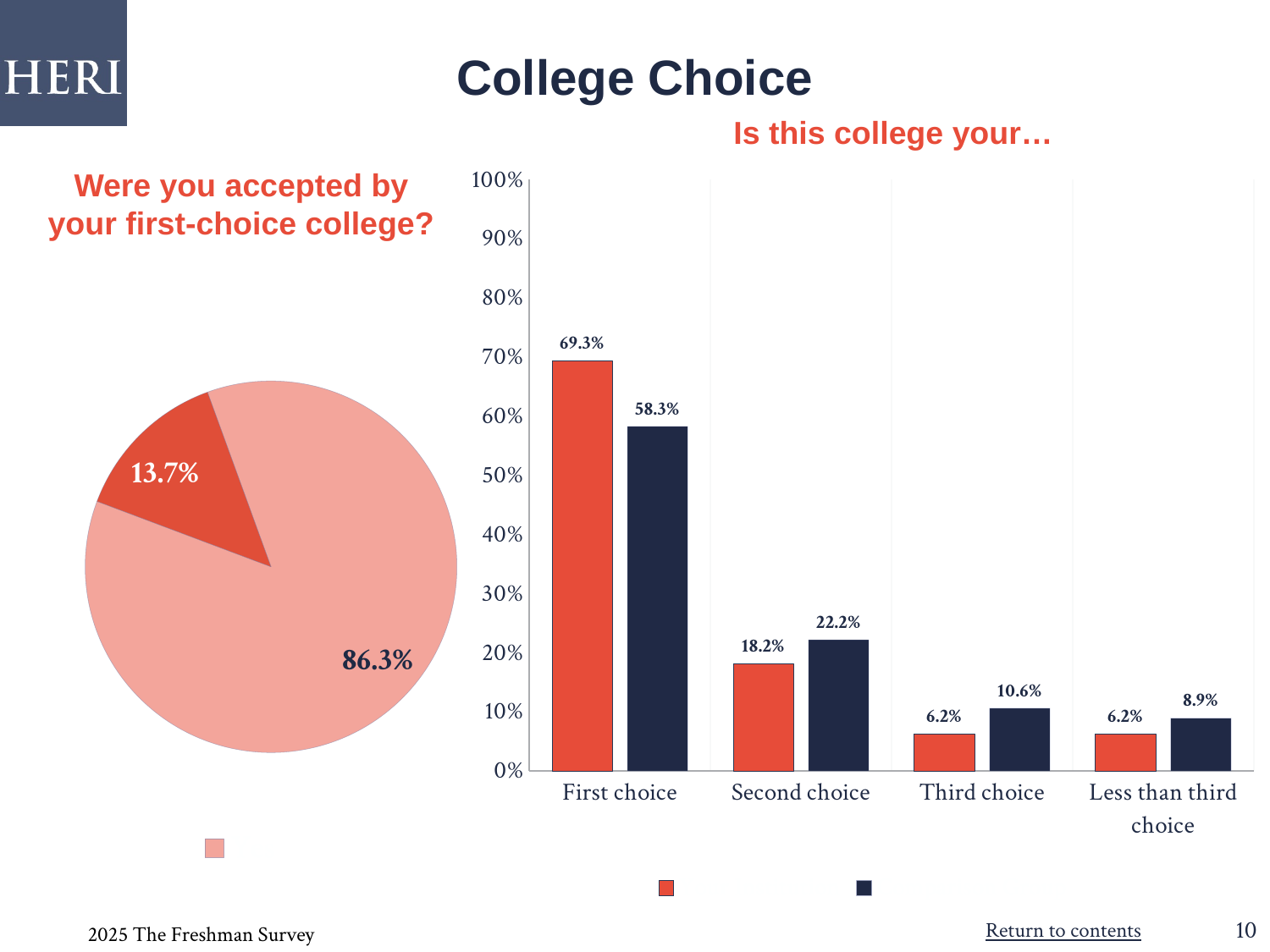

College Choice
Is this college your…

### Chart

| Category | Your Institution | Comparison Group |
|---|---|---|
| First choice | 0.6933 | 0.5828 |
| Second choice | 0.1822 | 0.2218 |
| Third choice | 0.0622 | 0.106 |
| Less than third choice | 0.0622 | 0.0894 |
Were you accepted by your first-choice college?

### Chart

| Category | Yes |
|---|---|
| Yes | 0.8628 |
| No | 0.13720000000000002 |
2025 The Freshman Survey
Return to contents
10